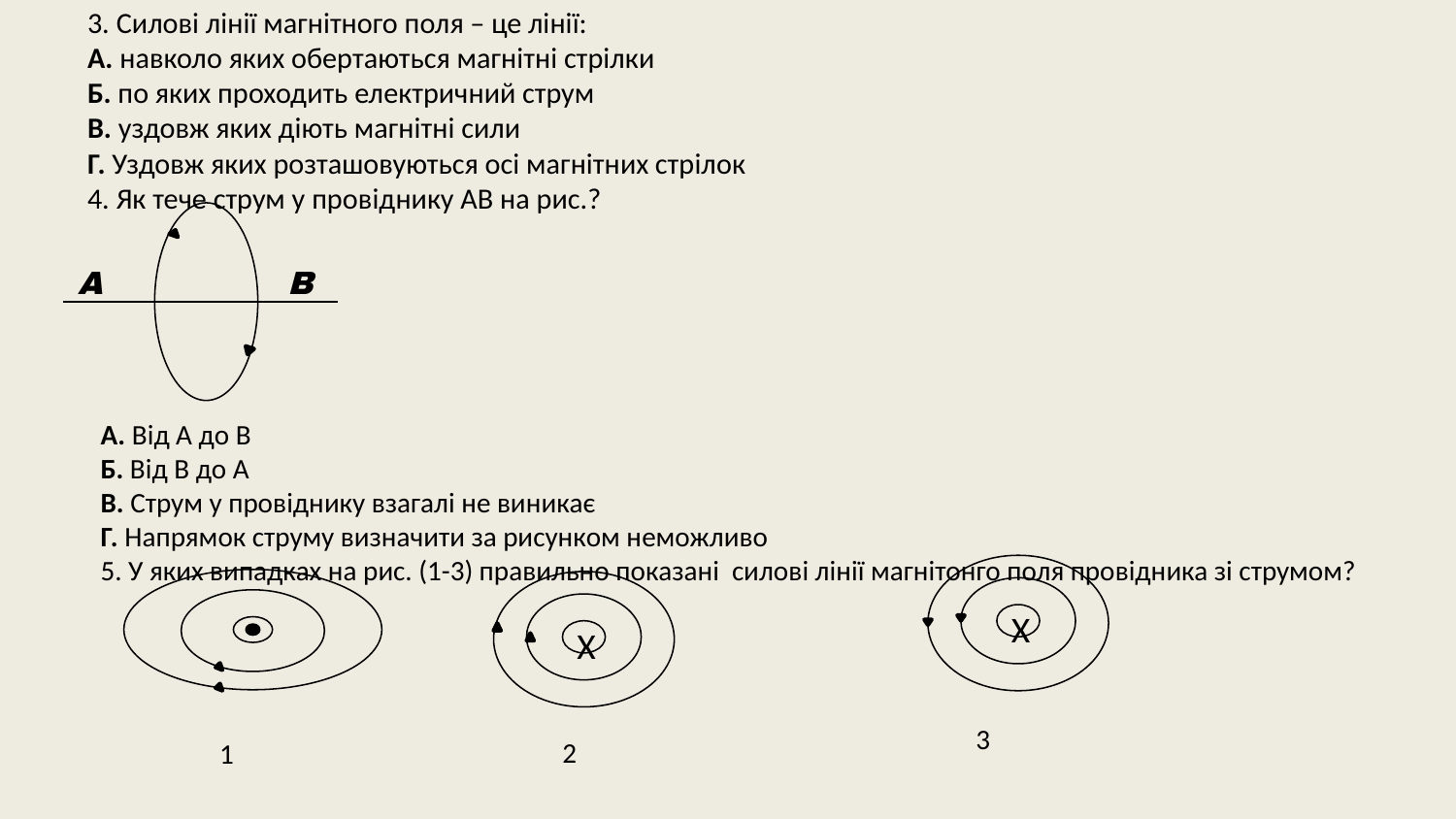

# 3. Силові лінії магнітного поля – це лінії: А. навколо яких обертаються магнітні стрілки Б. по яких проходить електричний струм В. уздовж яких діють магнітні сили Г. Уздовж яких розташовуються осі магнітних стрілок 4. Як тече струм у провіднику АВ на рис.?

A
B

А. Від А до В
Б. Від В до А
В. Струм у провіднику взагалі не виникає
Г. Напрямок струму визначити за рисунком неможливо
5. У яких випадках на рис. (1-3) правильно показані  силові лінії магнітонго поля провідника зі струмом?

X

X

3
2
1